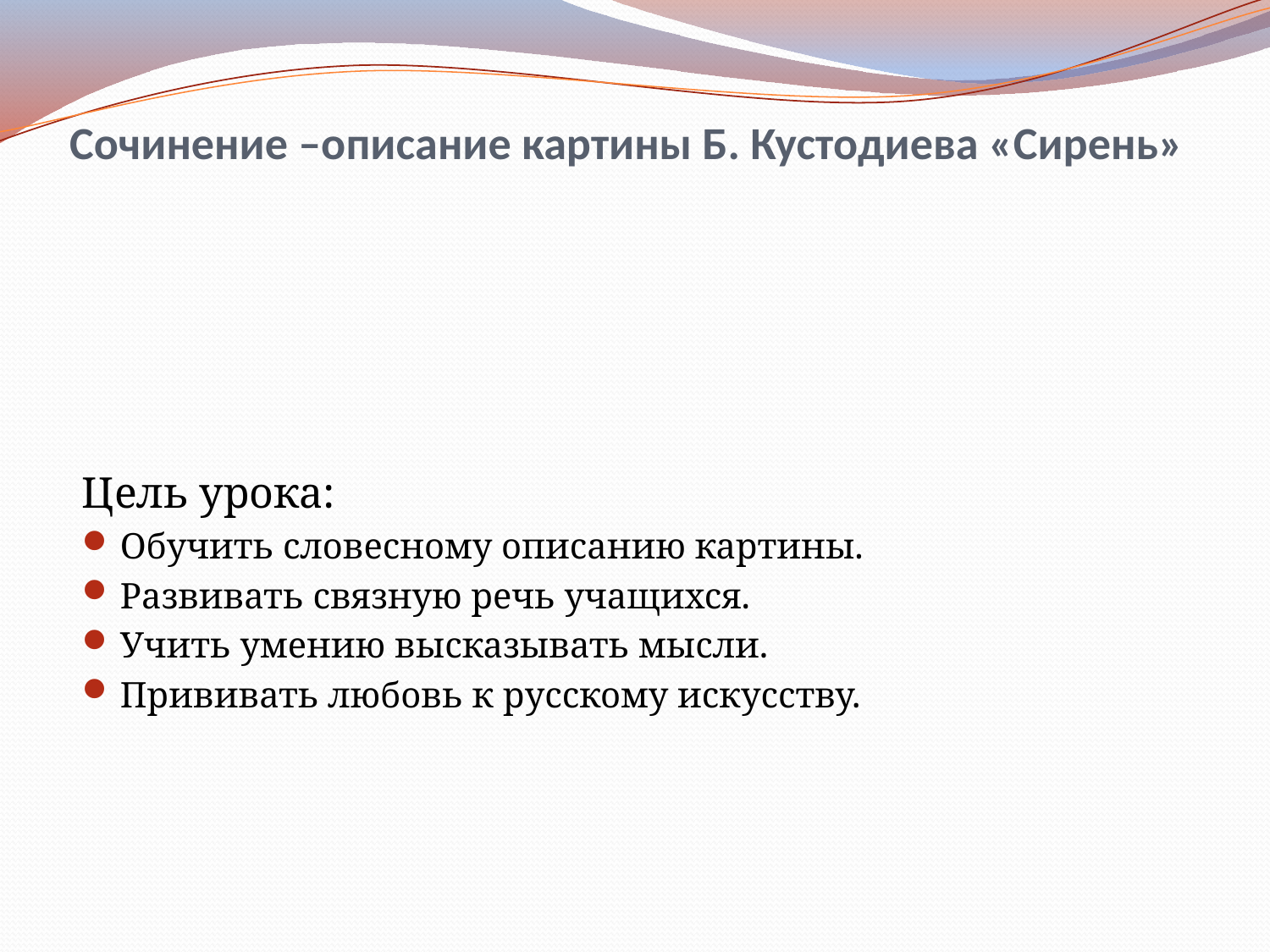

# Сочинение –описание картины Б. Кустодиева «Сирень»
Цель урока:
Обучить словесному описанию картины.
Развивать связную речь учащихся.
Учить умению высказывать мысли.
Прививать любовь к русскому искусству.